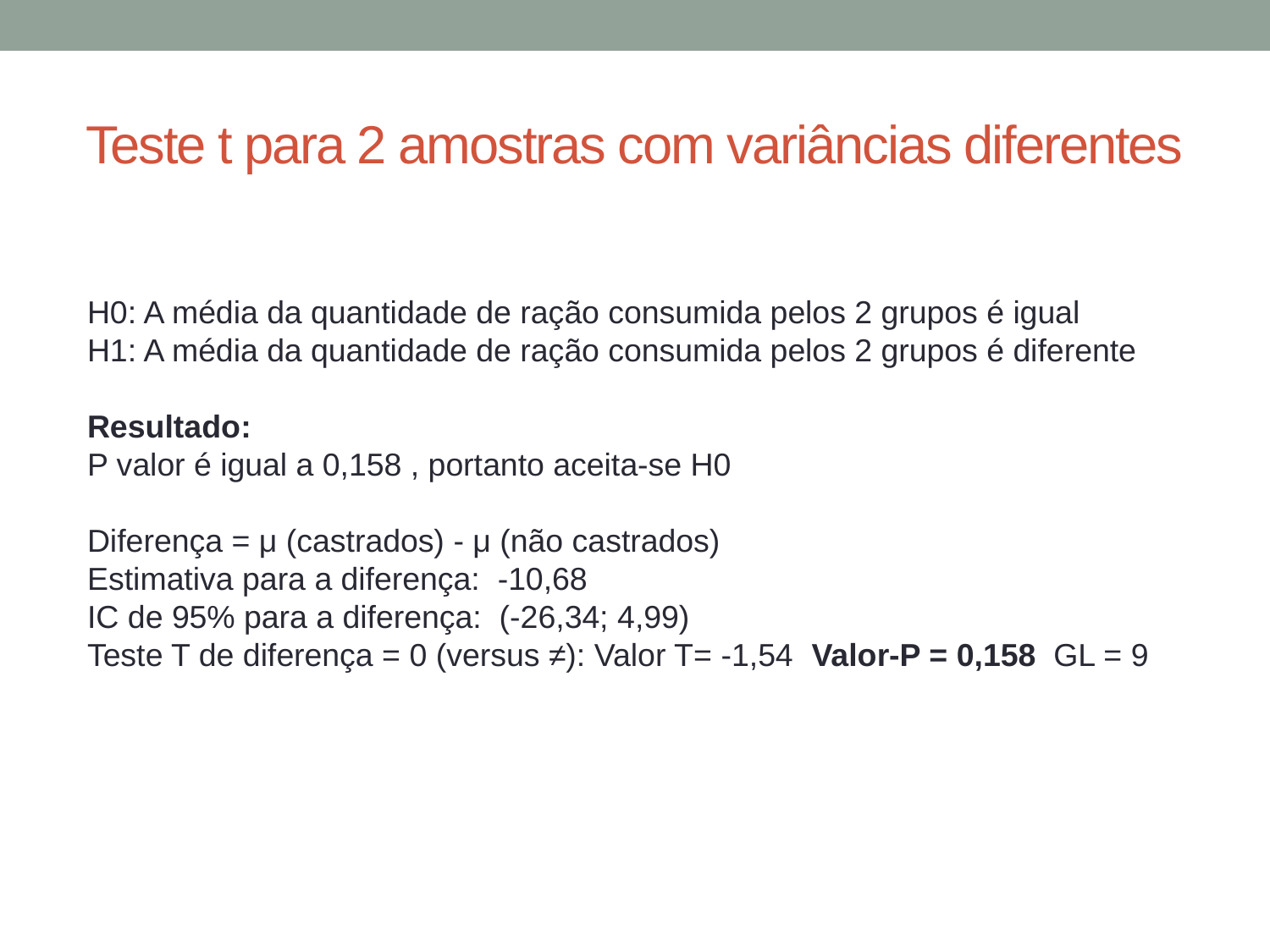

# Teste t para 2 amostras com variâncias diferentes
H0: A média da quantidade de ração consumida pelos 2 grupos é igual
H1: A média da quantidade de ração consumida pelos 2 grupos é diferente

Resultado:
P valor é igual a 0,158 , portanto aceita-se H0

Diferença = μ (castrados) - μ (não castrados)
Estimativa para a diferença:  -10,68
IC de 95% para a diferença:  (-26,34; 4,99)
Teste T de diferença = 0 (versus ≠): Valor T= -1,54  Valor-P = 0,158  GL = 9